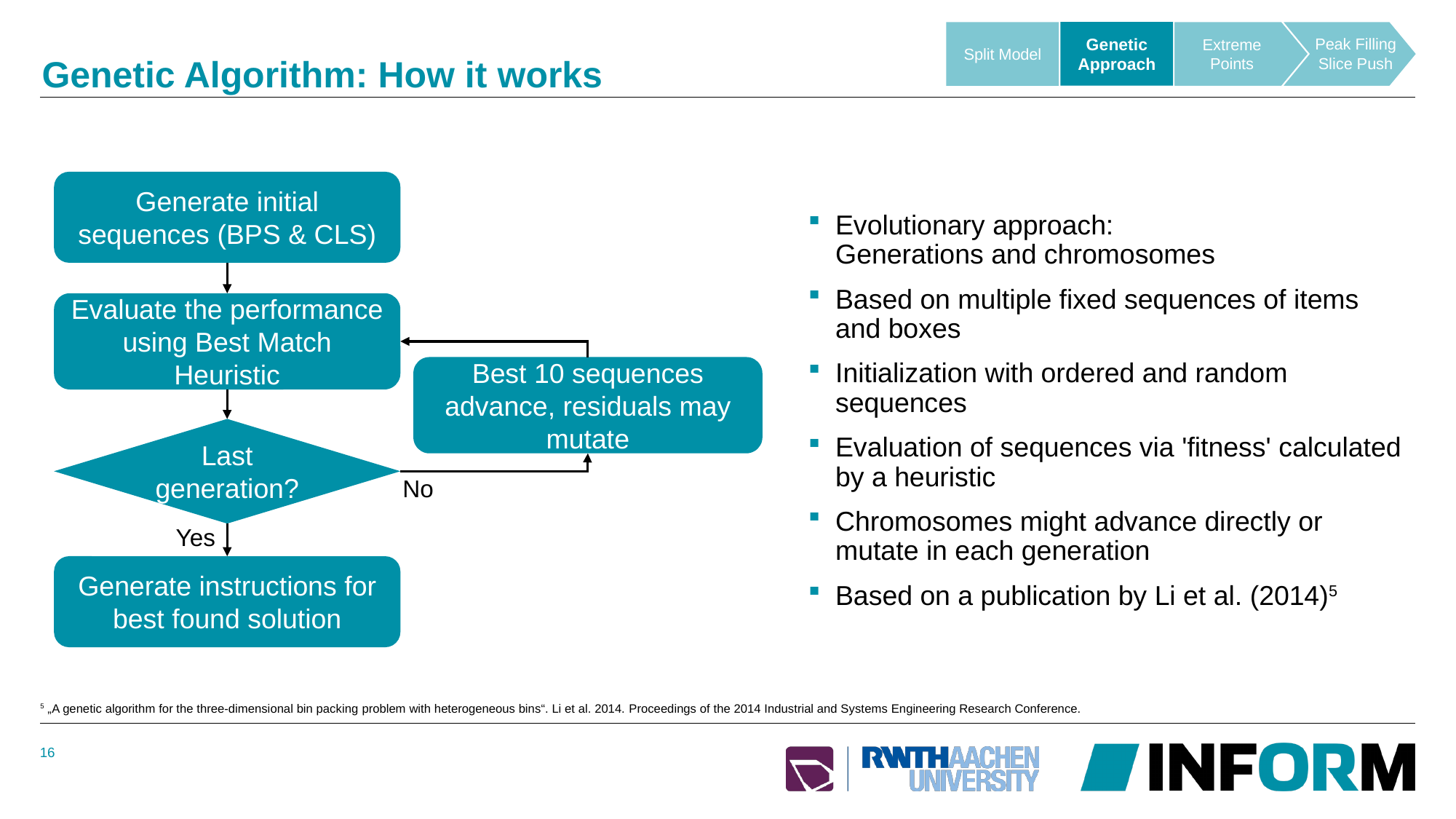

Genetic Approach
Split Model
Peak Filling Slice Push
Extreme Points
# Genetic Algorithm: How it works
Evolutionary approach:
Generations and chromosomes
Based on multiple fixed sequences of items and boxes
Initialization with ordered and random sequences
Evaluation of sequences via 'fitness' calculated by a heuristic
Chromosomes might advance directly or mutate in each generation
Based on a publication by Li et al. (2014)5
Generate initial sequences (BPS & CLS)
Evaluate the performance using Best Match Heuristic
Best 10 sequences advance, residuals may mutate
Last generation?
No
Yes
Generate instructions for best found solution
5 „A genetic algorithm for the three-dimensional bin packing problem with heterogeneous bins“. Li et al. 2014. Proceedings of the 2014 Industrial and Systems Engineering Research Conference.